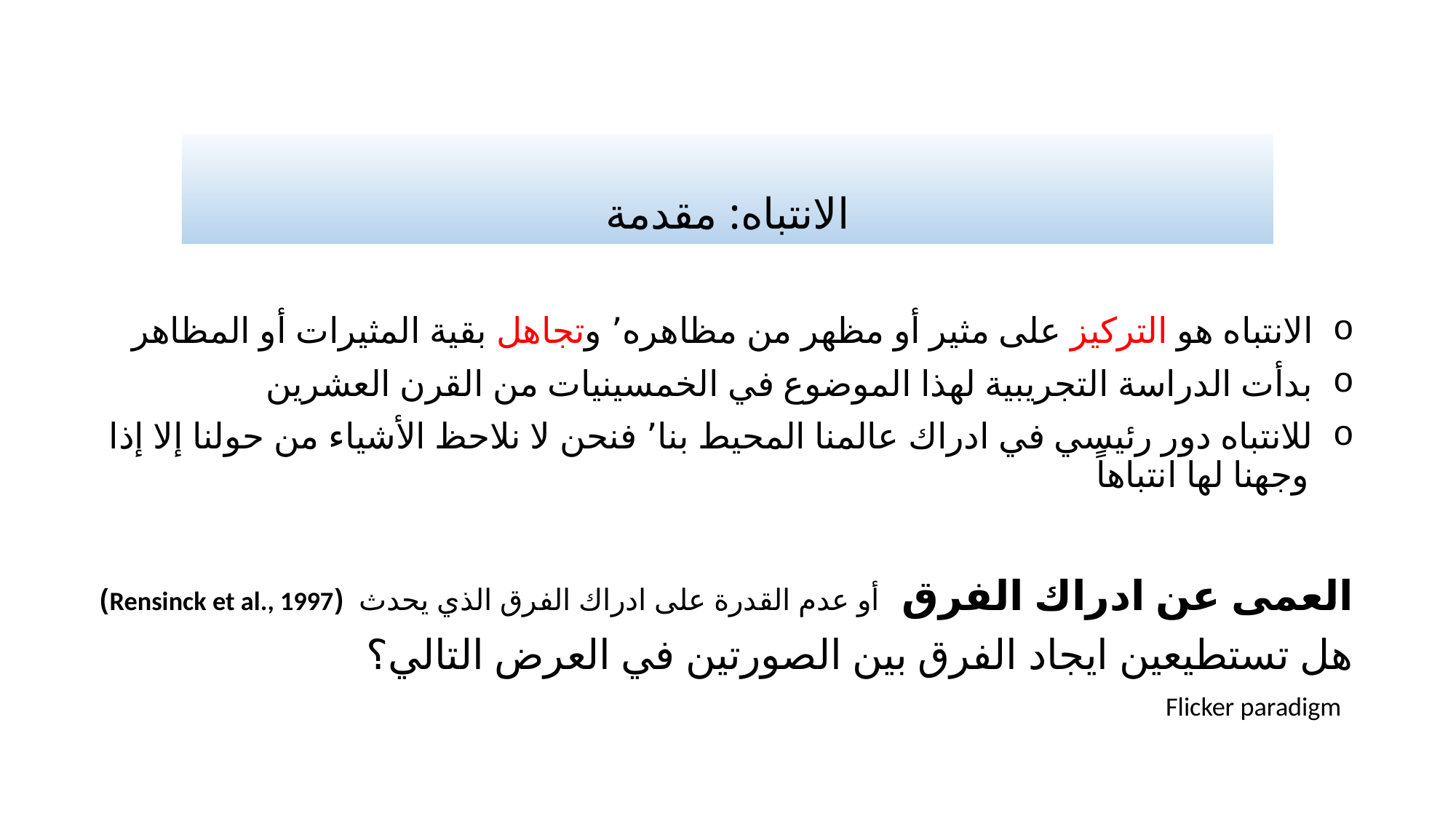

# الانتباه: مقدمة
الانتباه هو التركيز على مثير أو مظهر من مظاهره٬ وتجاهل بقية المثيرات أو المظاهر
بدأت الدراسة التجريبية لهذا الموضوع في الخمسينيات من القرن العشرين
للانتباه دور رئيسي في ادراك عالمنا المحيط بنا٬ فنحن لا نلاحظ الأشياء من حولنا إلا إذا وجهنا لها انتباهاً

العمى عن ادراك الفرق  أو عدم القدرة على ادراك الفرق الذي يحدث  (Rensinck et al., 1997)
هل تستطيعين ايجاد الفرق بين الصورتين في العرض التالي؟
Flicker paradigm